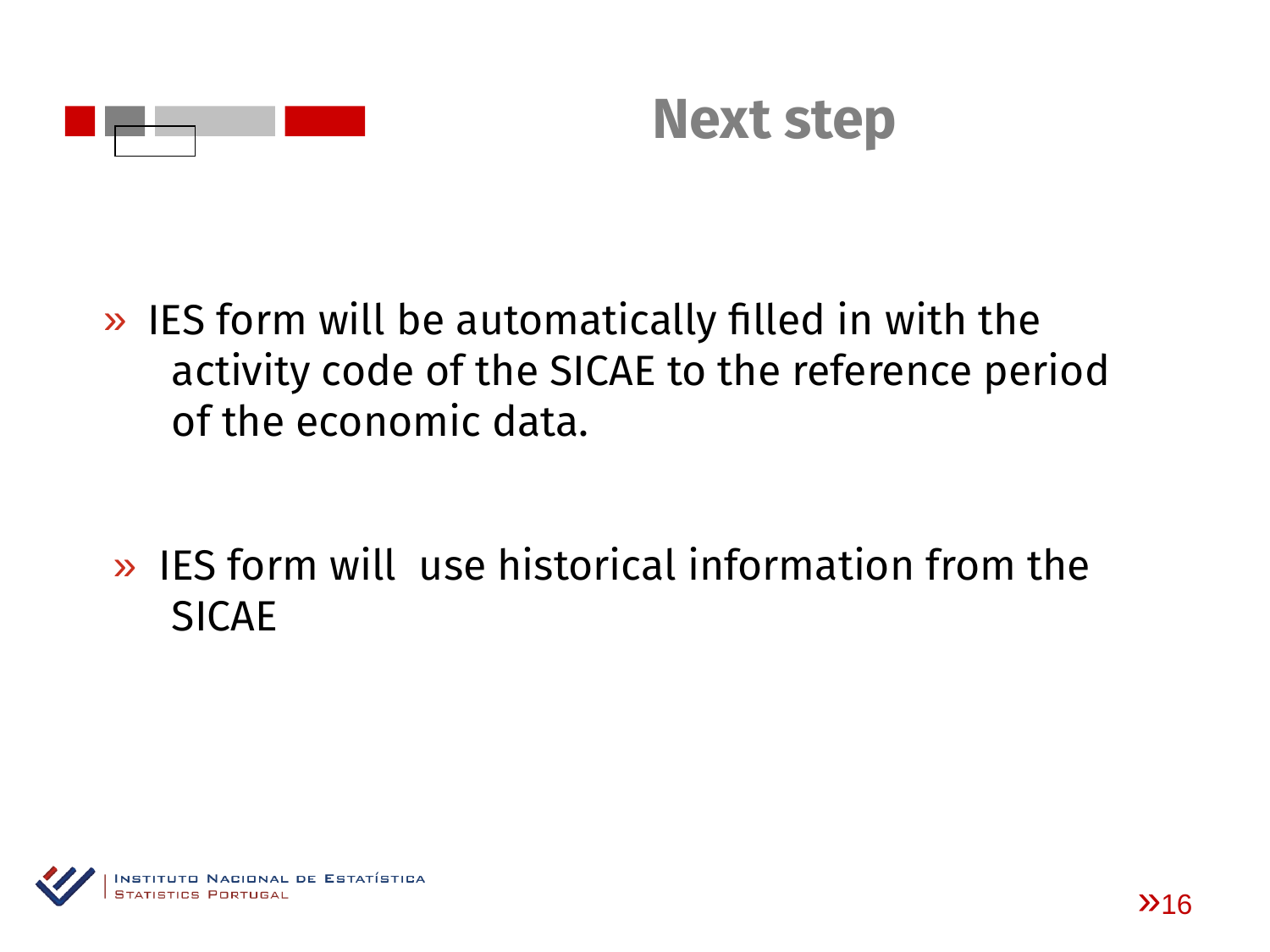

Next step
IES form will be automatically filled in with the activity code of the SICAE to the reference period of the economic data.

 IES form will  use historical information from the SICAE
«

«